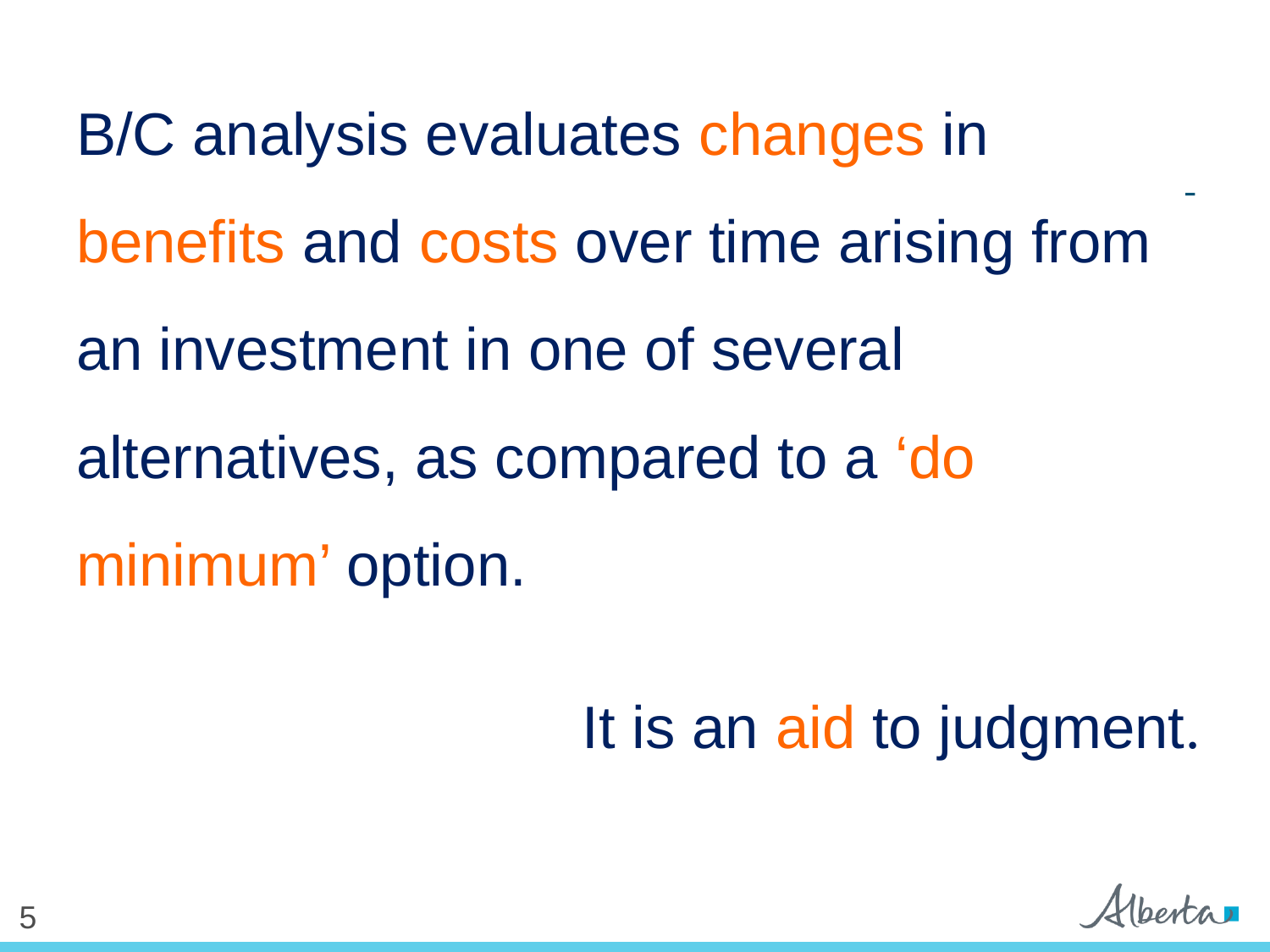

B/C analysis evaluates changes in benefits and costs over time arising from an investment in one of several alternatives, as compared to a ‘do minimum’ option.
It is an aid to judgment.
5